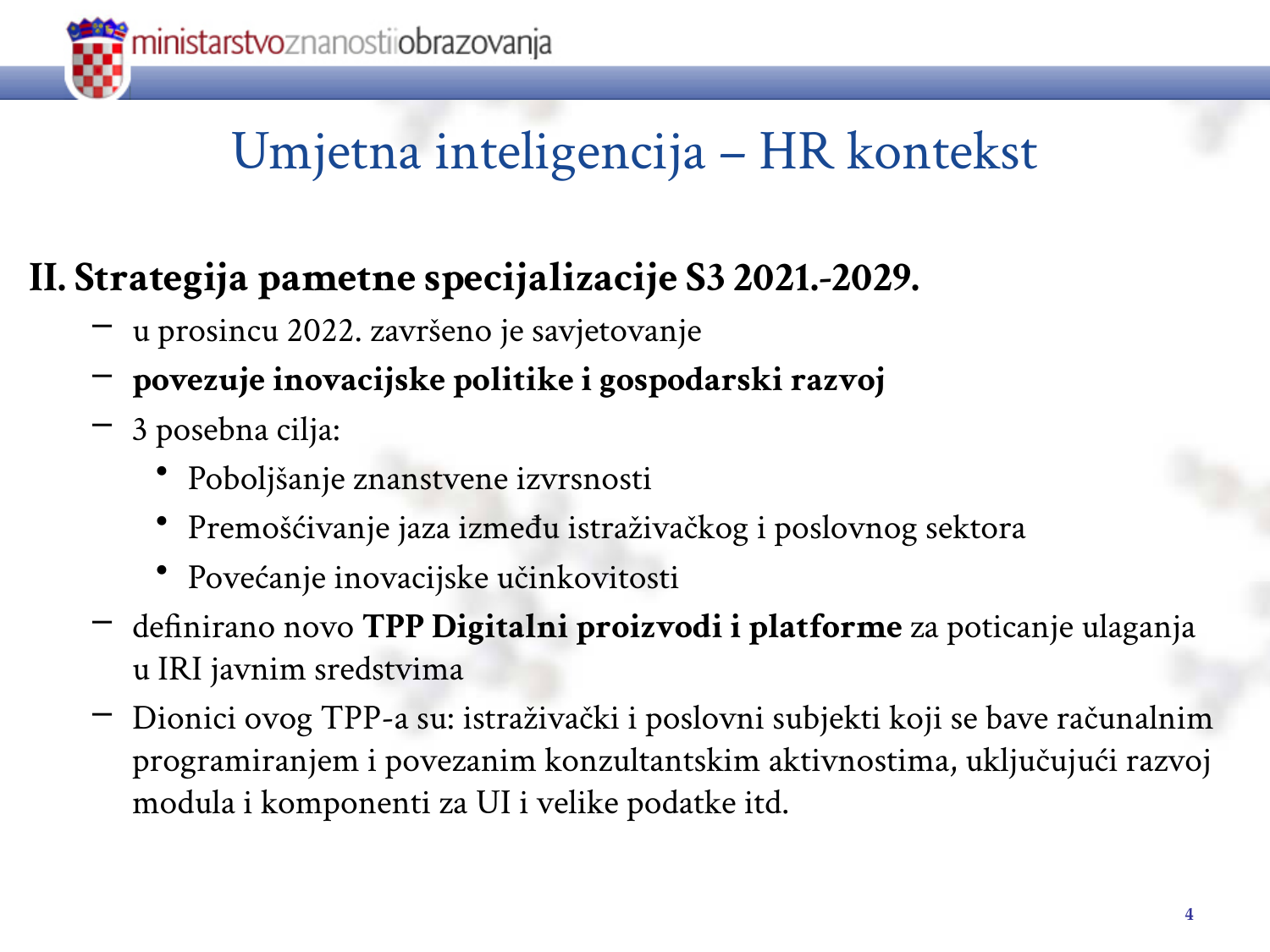

# Umjetna inteligencija – HR kontekst
II. Strategija pametne specijalizacije S3 2021.-2029.
u prosincu 2022. završeno je savjetovanje
povezuje inovacijske politike i gospodarski razvoj
3 posebna cilja:
Poboljšanje znanstvene izvrsnosti
Premošćivanje jaza između istraživačkog i poslovnog sektora
Povećanje inovacijske učinkovitosti
definirano novo TPP Digitalni proizvodi i platforme za poticanje ulaganja u IRI javnim sredstvima
Dionici ovog TPP-a su: istraživački i poslovni subjekti koji se bave računalnim programiranjem i povezanim konzultantskim aktivnostima, uključujući razvoj modula i komponenti za UI i velike podatke itd.
4